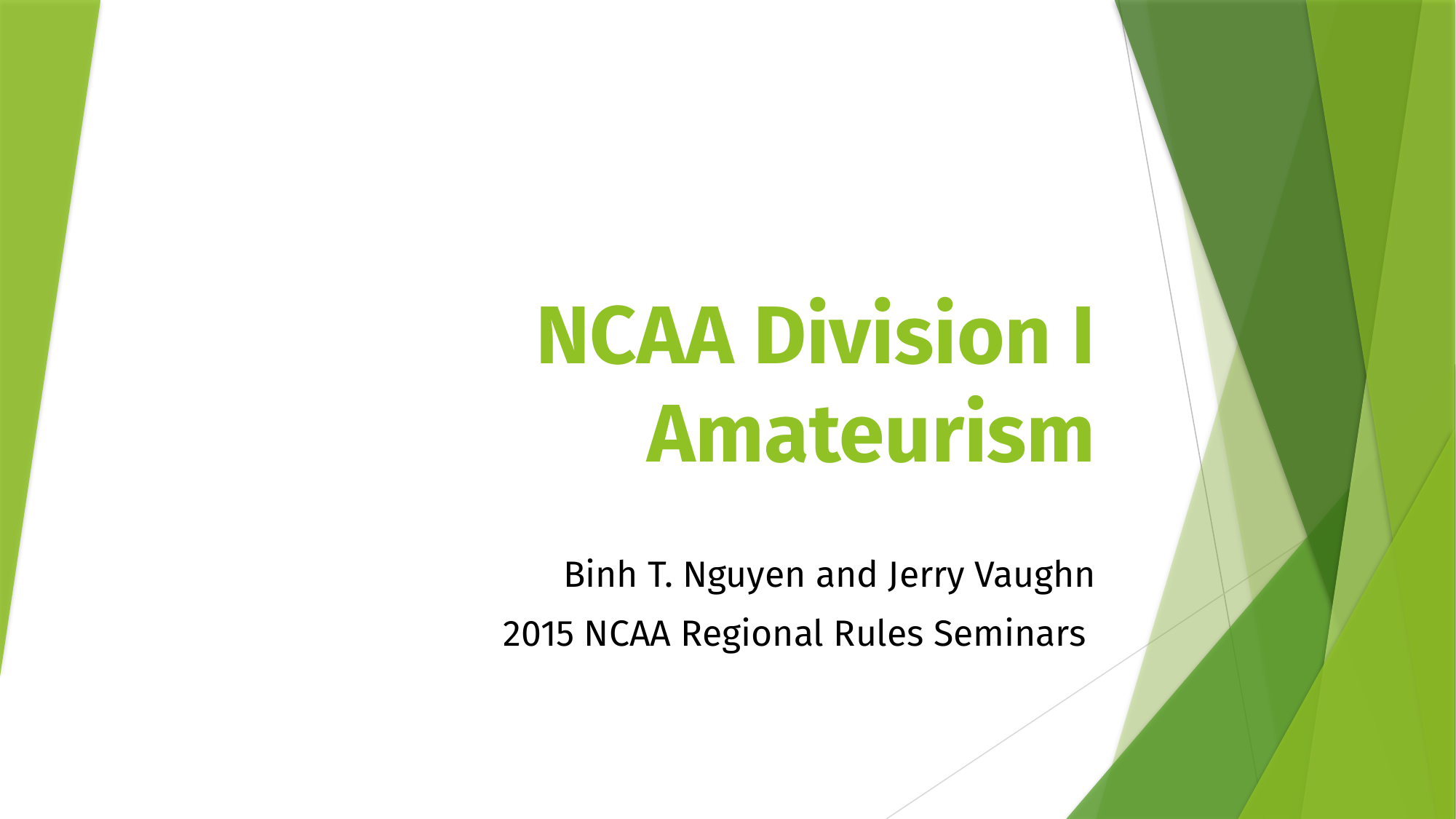

# NCAA Division I Amateurism
Binh T. Nguyen and Jerry Vaughn
2015 NCAA Regional Rules Seminars